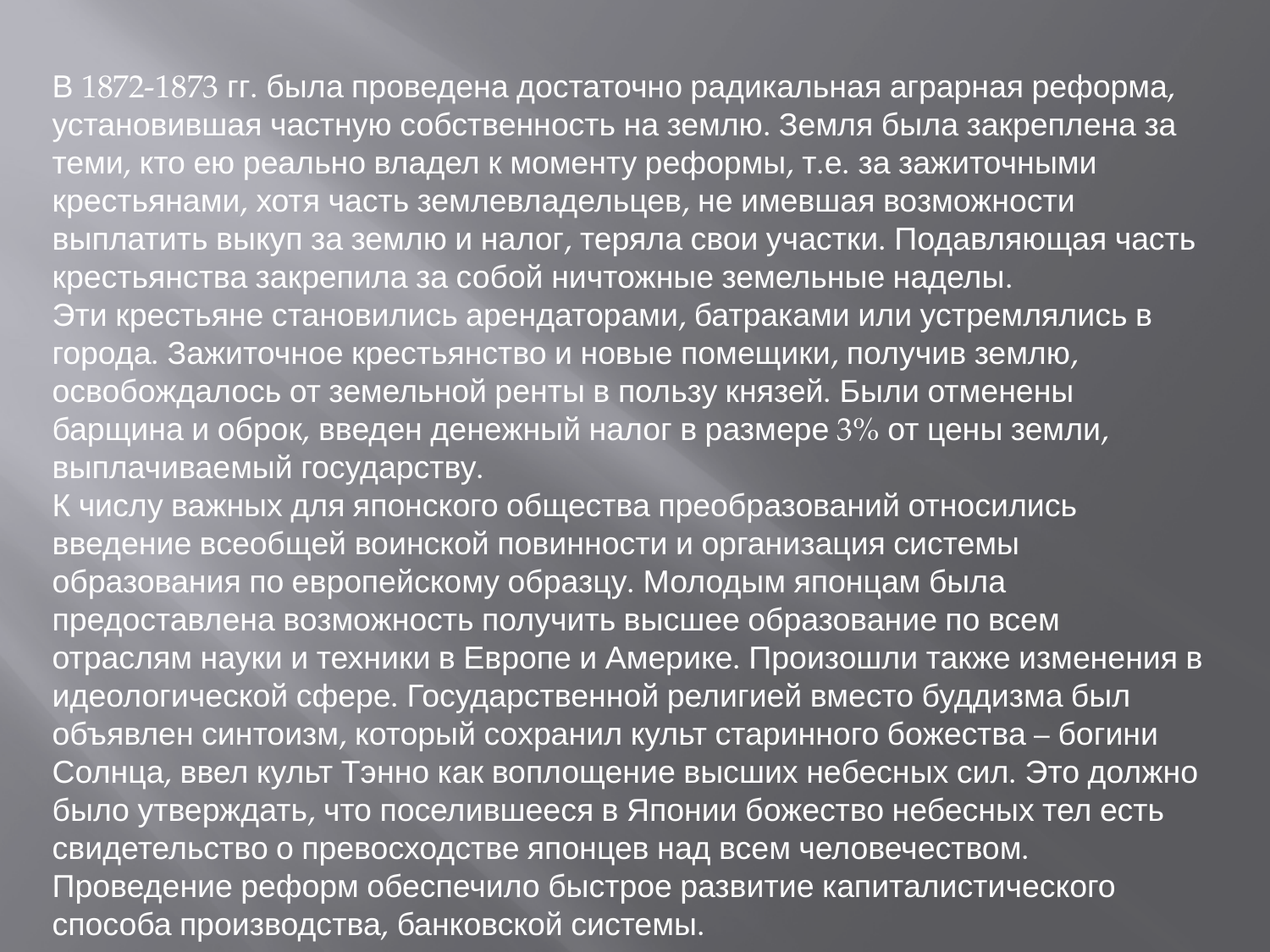

В 1872-1873 гг. была проведена достаточно радикальная аграрная реформа, установившая частную собственность на землю. Земля была закреплена за теми, кто ею реально владел к моменту реформы, т.е. за зажиточными крестьянами, хотя часть землевладельцев, не имевшая возможности выплатить выкуп за землю и налог, теряла свои участки. Подавляющая часть крестьянства закрепила за собой ничтожные земельные наделы.
Эти крестьяне становились арендаторами, батраками или устремлялись в города. Зажиточное крестьянство и новые помещики, получив землю, освобождалось от земельной ренты в пользу князей. Были отменены барщина и оброк, введен денежный налог в размере 3% от цены земли, выплачиваемый государству.
К числу важных для японского общества преобразований относились введение всеобщей воинской повинности и организация системы образования по европейскому образцу. Молодым японцам была предоставлена возможность получить высшее образование по всем отраслям науки и техники в Европе и Америке. Произошли также изменения в идеологической сфере. Государственной религией вместо буддизма был объявлен синтоизм, который сохранил культ старинного божества – богини Солнца, ввел культ Тэнно как воплощение высших небесных сил. Это должно было утверждать, что поселившееся в Японии божество небесных тел есть свидетельство о превосходстве японцев над всем человечеством.
Проведение реформ обеспечило быстрое развитие капиталистического способа производства, банковской системы.